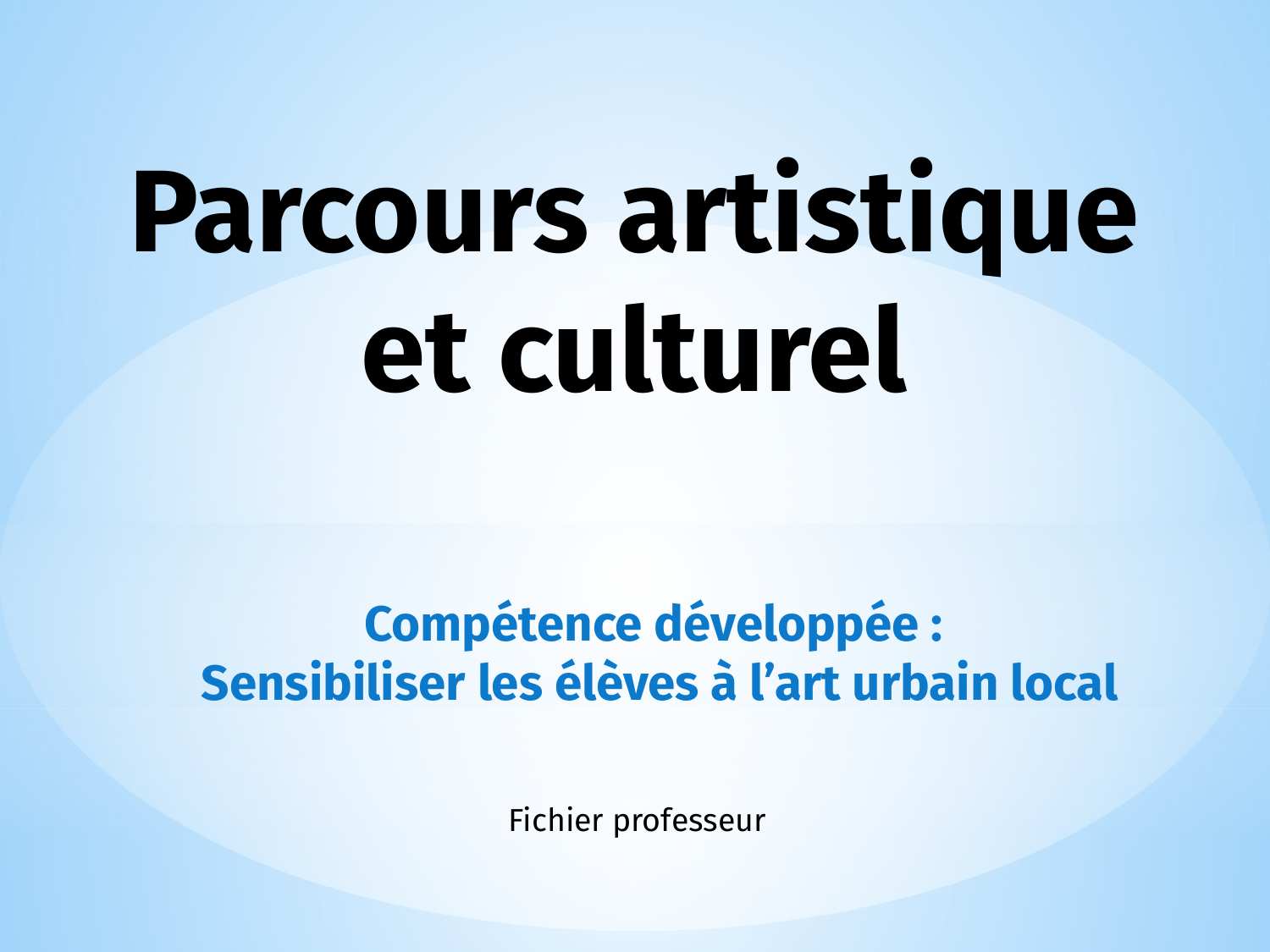

# Parcours artistique et culturel
Compétence développée :
Sensibiliser les élèves à l’art urbain local
Fichier professeur